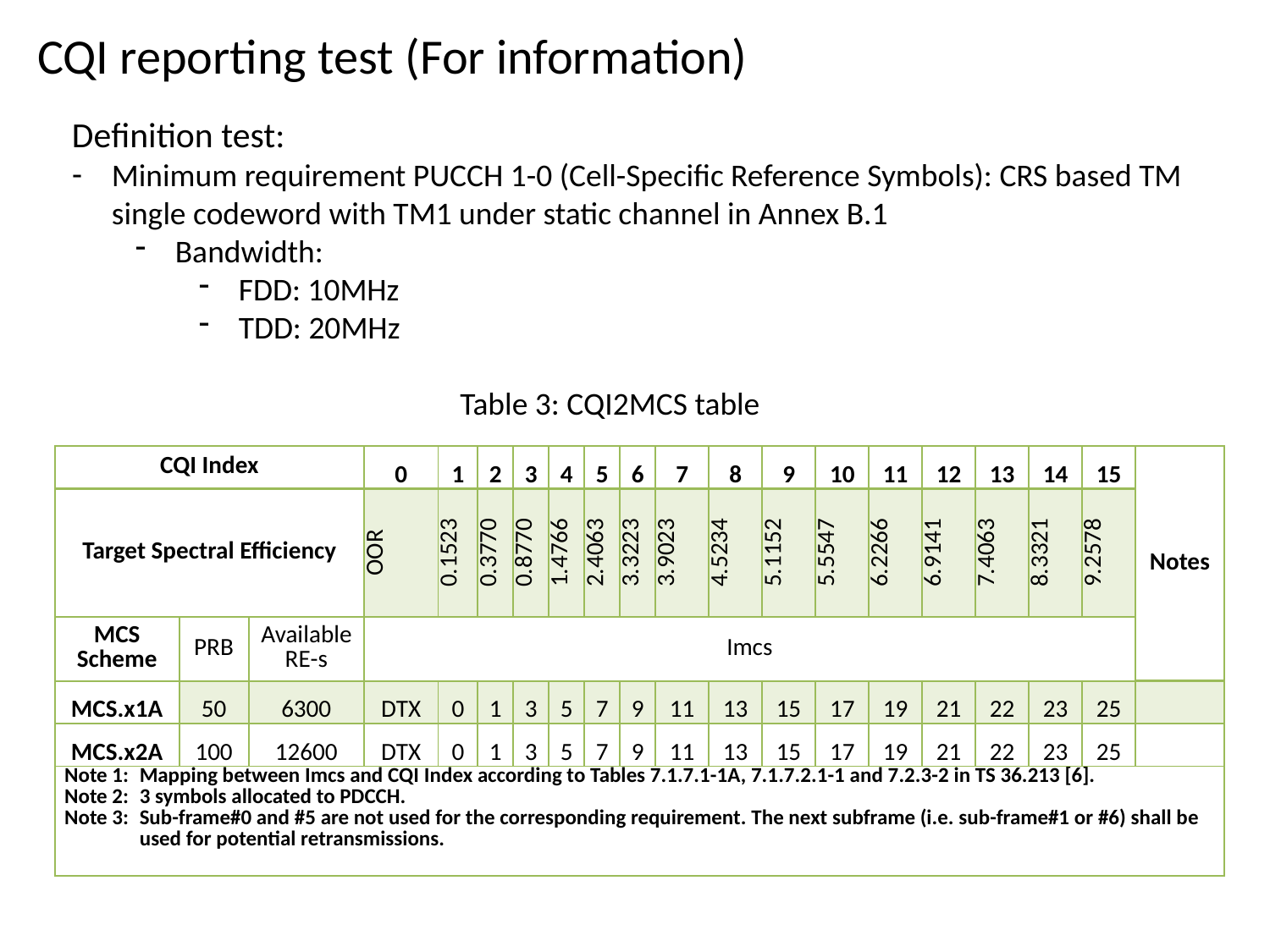

# CQI reporting test (For information)
Definition test:
Minimum requirement PUCCH 1-0 (Cell-Specific Reference Symbols): CRS based TM single codeword with TM1 under static channel in Annex B.1
Bandwidth:
FDD: 10MHz
TDD: 20MHz
Table 3: CQI2MCS table
| CQI Index |  |  | 0 | 1 | 2 | 3 | 4 | 5 | 6 | 7 | 8 | 9 | 10 | 11 | 12 | 13 | 14 | 15 | Notes |
| --- | --- | --- | --- | --- | --- | --- | --- | --- | --- | --- | --- | --- | --- | --- | --- | --- | --- | --- | --- |
| Target Spectral Efficiency |  |  | OOR | 0.1523 | 0.3770 | 0.8770 | 1.4766 | 2.4063 | 3.3223 | 3.9023 | 4.5234 | 5.1152 | 5.5547 | 6.2266 | 6.9141 | 7.4063 | 8.3321 | 9.2578 |  |
| MCS Scheme | PRB | Available RE-s | Imcs |  |  |  |  |  |  |  |  |  |  |  |  |  |  |  |  |
| MCS.x1A | 50 | 6300 | DTX | 0 | 1 | 3 | 5 | 7 | 9 | 11 | 13 | 15 | 17 | 19 | 21 | 22 | 23 | 25 |  |
| MCS.x2A | 100 | 12600 | DTX | 0 | 1 | 3 | 5 | 7 | 9 | 11 | 13 | 15 | 17 | 19 | 21 | 22 | 23 | 25 |  |
| Note 1: Mapping between Imcs and CQI Index according to Tables 7.1.7.1-1A, 7.1.7.2.1-1 and 7.2.3-2 in TS 36.213 [6]. Note 2: 3 symbols allocated to PDCCH. Note 3: Sub-frame#0 and #5 are not used for the corresponding requirement. The next subframe (i.e. sub-frame#1 or #6) shall be used for potential retransmissions. |  |  |  |  |  |  |  |  |  |  |  |  |  |  |  |  |  |  |  |